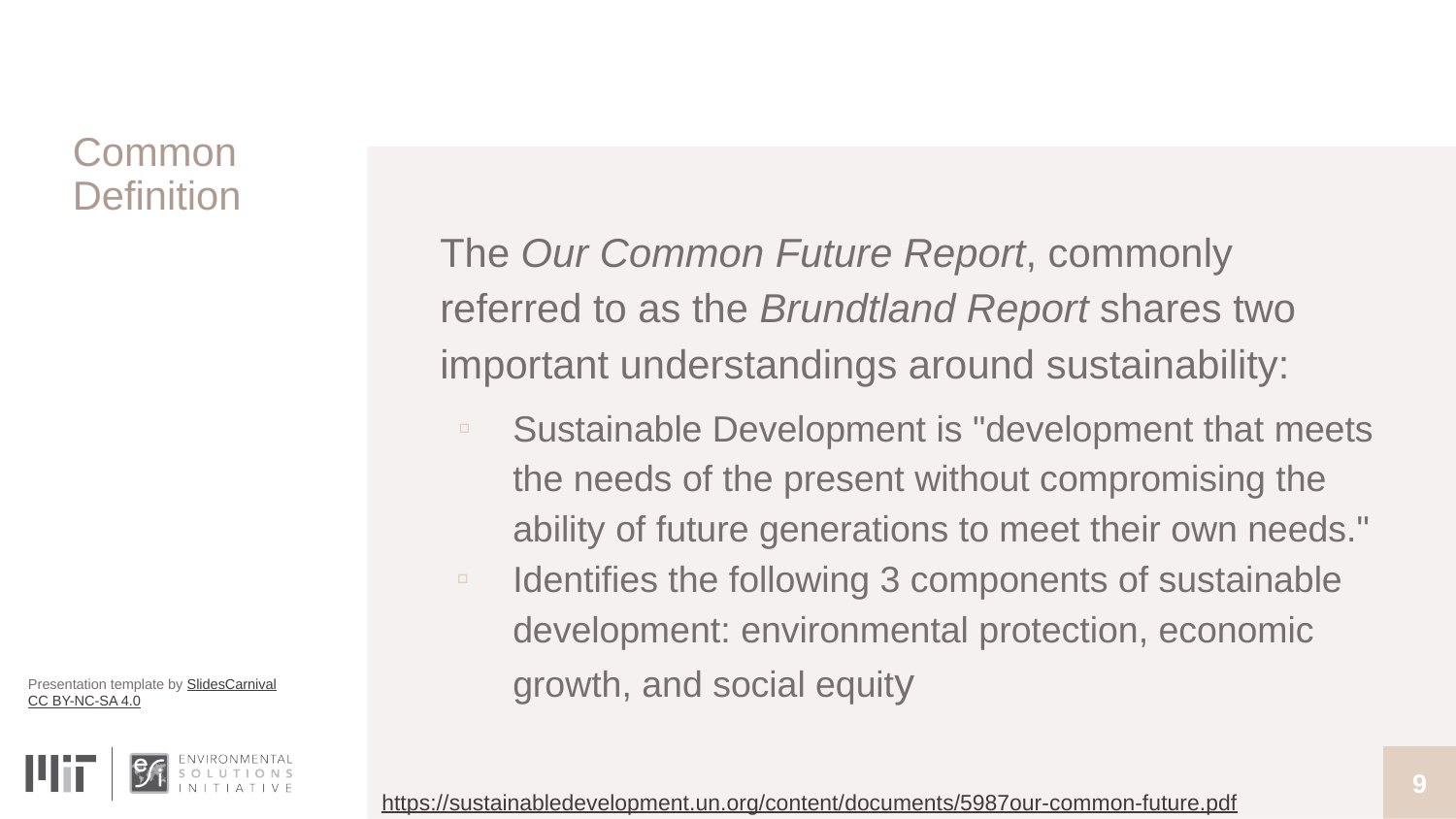

# Common Definition
The Our Common Future Report, commonly referred to as the Brundtland Report shares two important understandings around sustainability:
Sustainable Development is "development that meets the needs of the present without compromising the ability of future generations to meet their own needs."
Identifies the following 3 components of sustainable development: environmental protection, economic growth, and social equity
9
https://sustainabledevelopment.un.org/content/documents/5987our-common-future.pdf